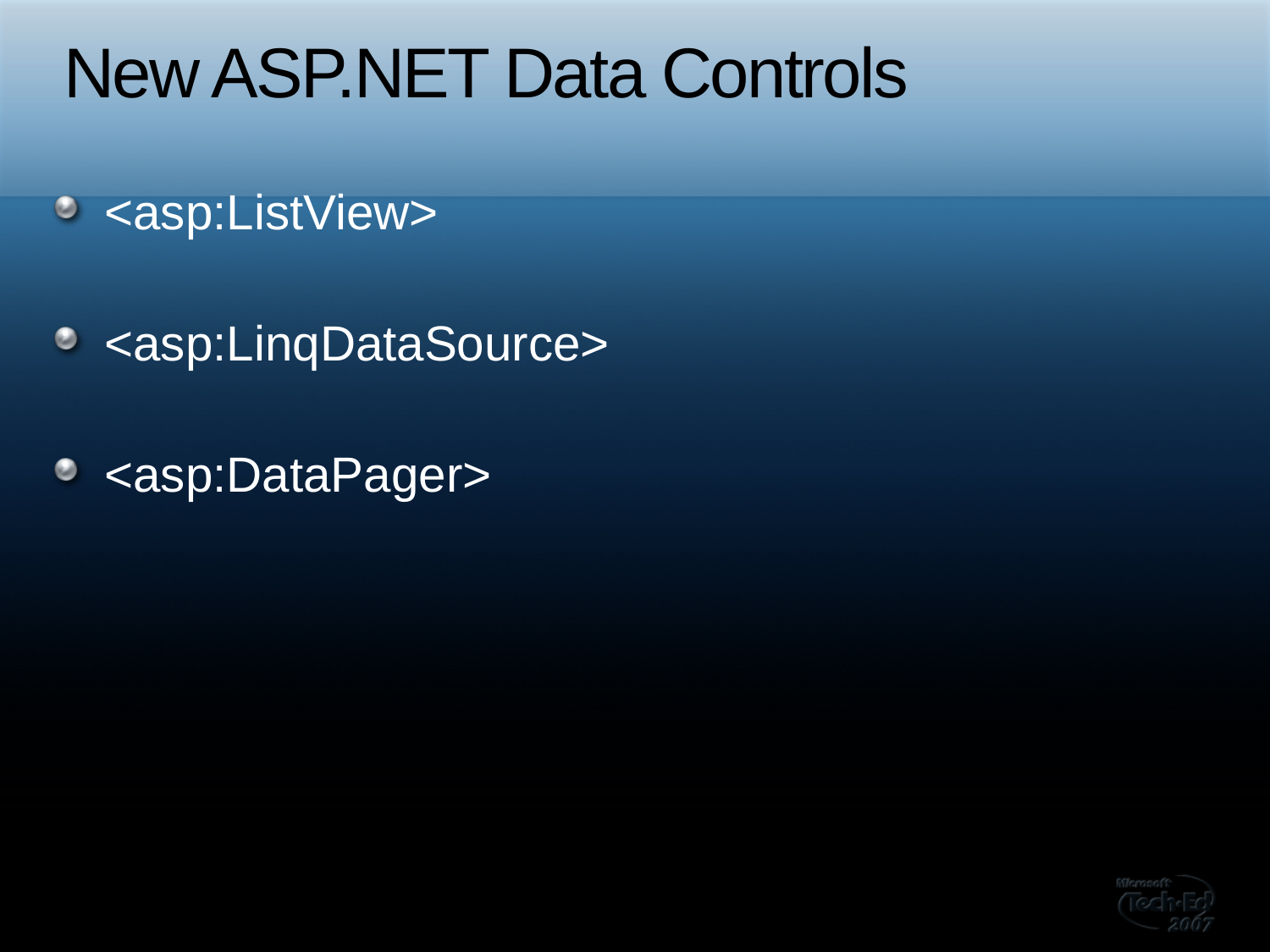

# New ASP.NET Data Controls
<asp:ListView>

<asp:LinqDataSource>

<asp:DataPager>